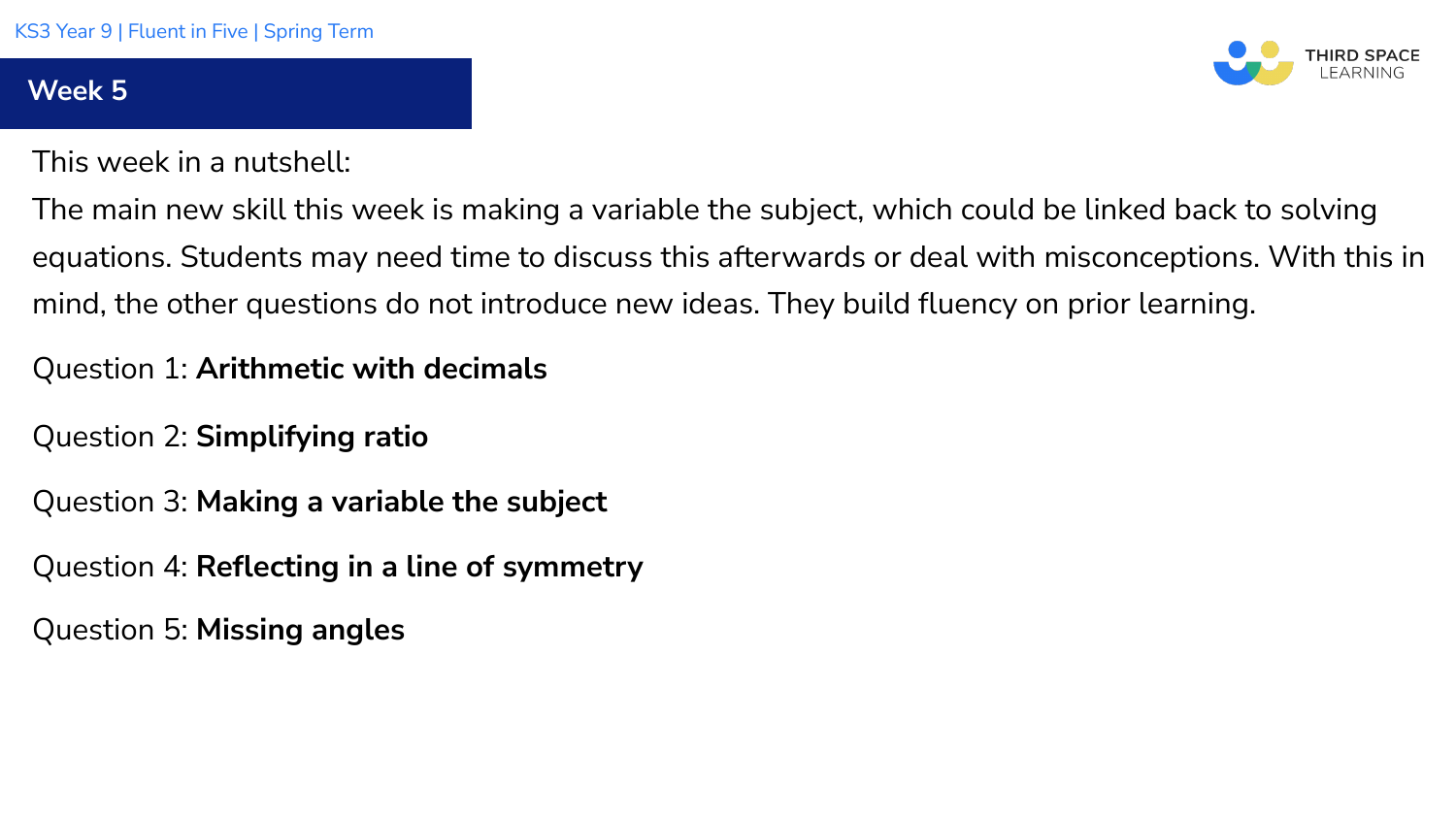

Week 5
| This week in a nutshell: The main new skill this week is making a variable the subject, which could be linked back to solving equations. Students may need time to discuss this afterwards or deal with misconceptions. With this in mind, the other questions do not introduce new ideas. They build fluency on prior learning. |
| --- |
| Question 1: Arithmetic with decimals |
| Question 2: Simplifying ratio |
| Question 3: Making a variable the subject |
| Question 4: Reflecting in a line of symmetry |
| Question 5: Missing angles |